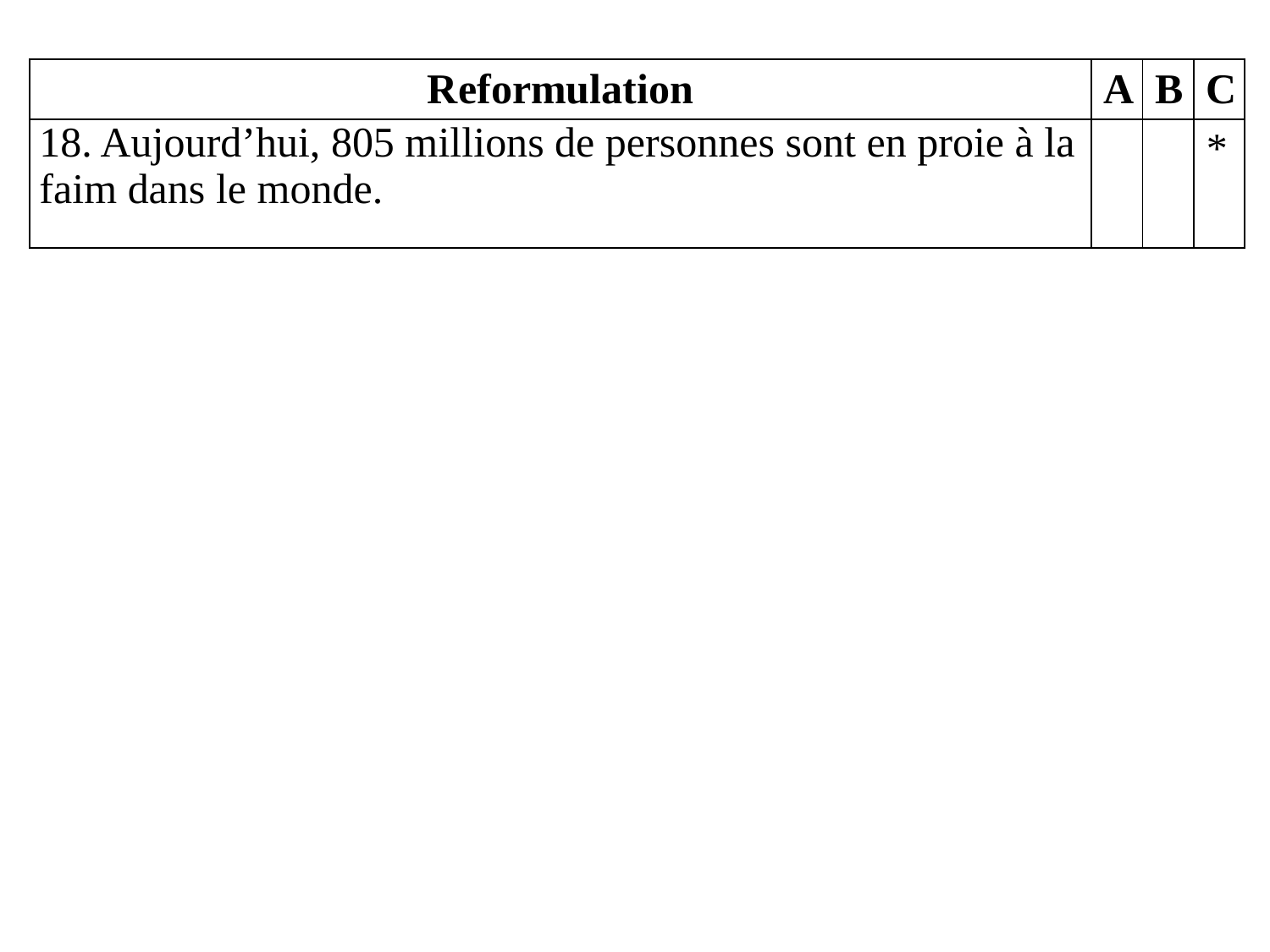

| Reformulation | A | B | C |
| --- | --- | --- | --- |
| 18. Aujourd’hui, 805 millions de personnes sont en proie à la faim dans le monde. |  |  | \* |